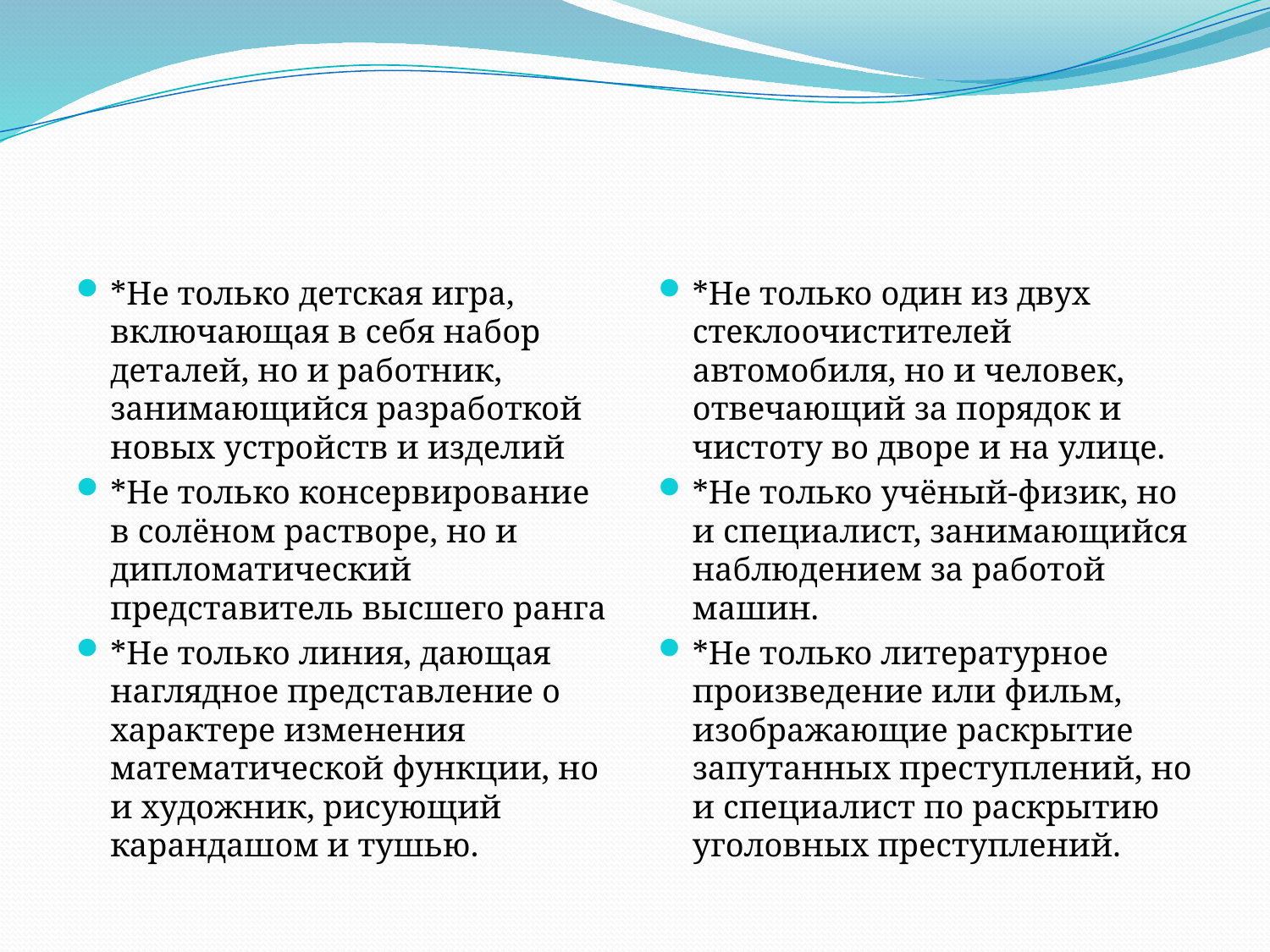

*Не только детская игра, включающая в себя набор деталей, но и работник, занимающийся разработкой новых устройств и изделий
*Не только консервирование в солёном растворе, но и дипломатический представитель высшего ранга
*Не только линия, дающая наглядное представление о характере изменения математической функции, но и художник, рисующий карандашом и тушью.
*Не только один из двух стеклоочистителей автомобиля, но и человек, отвечающий за порядок и чистоту во дворе и на улице.
*Не только учёный-физик, но и специалист, занимающийся наблюдением за работой машин.
*Не только литературное произведение или фильм, изображающие раскрытие запутанных преступлений, но и специалист по раскрытию уголовных преступлений.